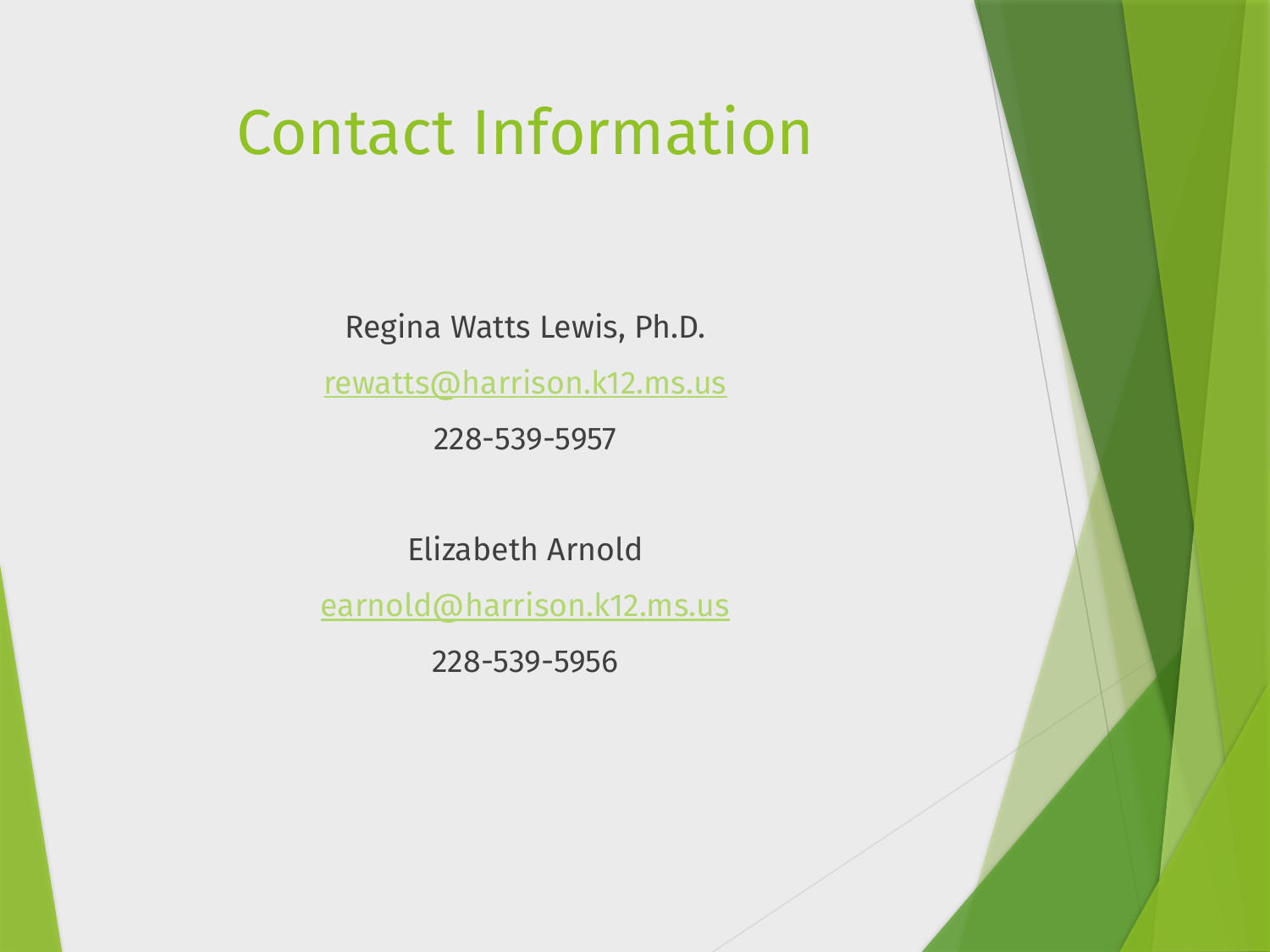

# Contact Information
Regina Watts Lewis, Ph.D.
rewatts@harrison.k12.ms.us
228-539-5957

Elizabeth Arnold
earnold@harrison.k12.ms.us
228-539-5956